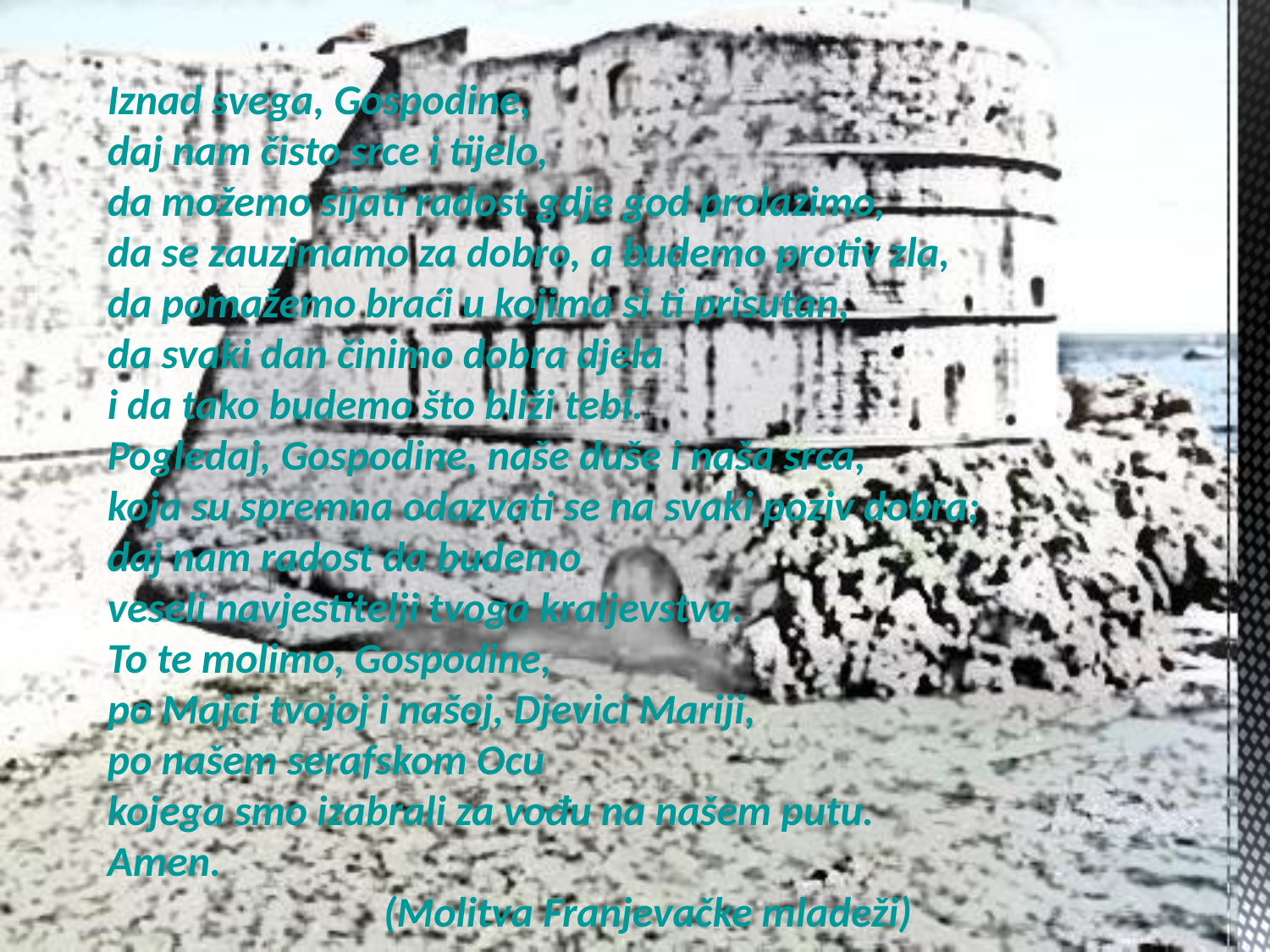

Iznad svega, Gospodine,
daj nam čisto srce i tijelo,
da možemo sijati radost gdje god prolazimo,
da se zauzimamo za dobro, a budemo protiv zla,
da pomažemo braći u kojima si ti prisutan,
da svaki dan činimo dobra djela
i da tako budemo što bliži tebi.
Pogledaj, Gospodine, naše duše i naša srca,
koja su spremna odazvati se na svaki poziv dobra;
daj nam radost da budemo
veseli navjestitelji tvoga kraljevstva.
To te molimo, Gospodine,
po Majci tvojoj i našoj, Djevici Mariji,
po našem serafskom Ocu
kojega smo izabrali za vođu na našem putu.
Amen.
                             (Molitva Franjevačke mladeži)